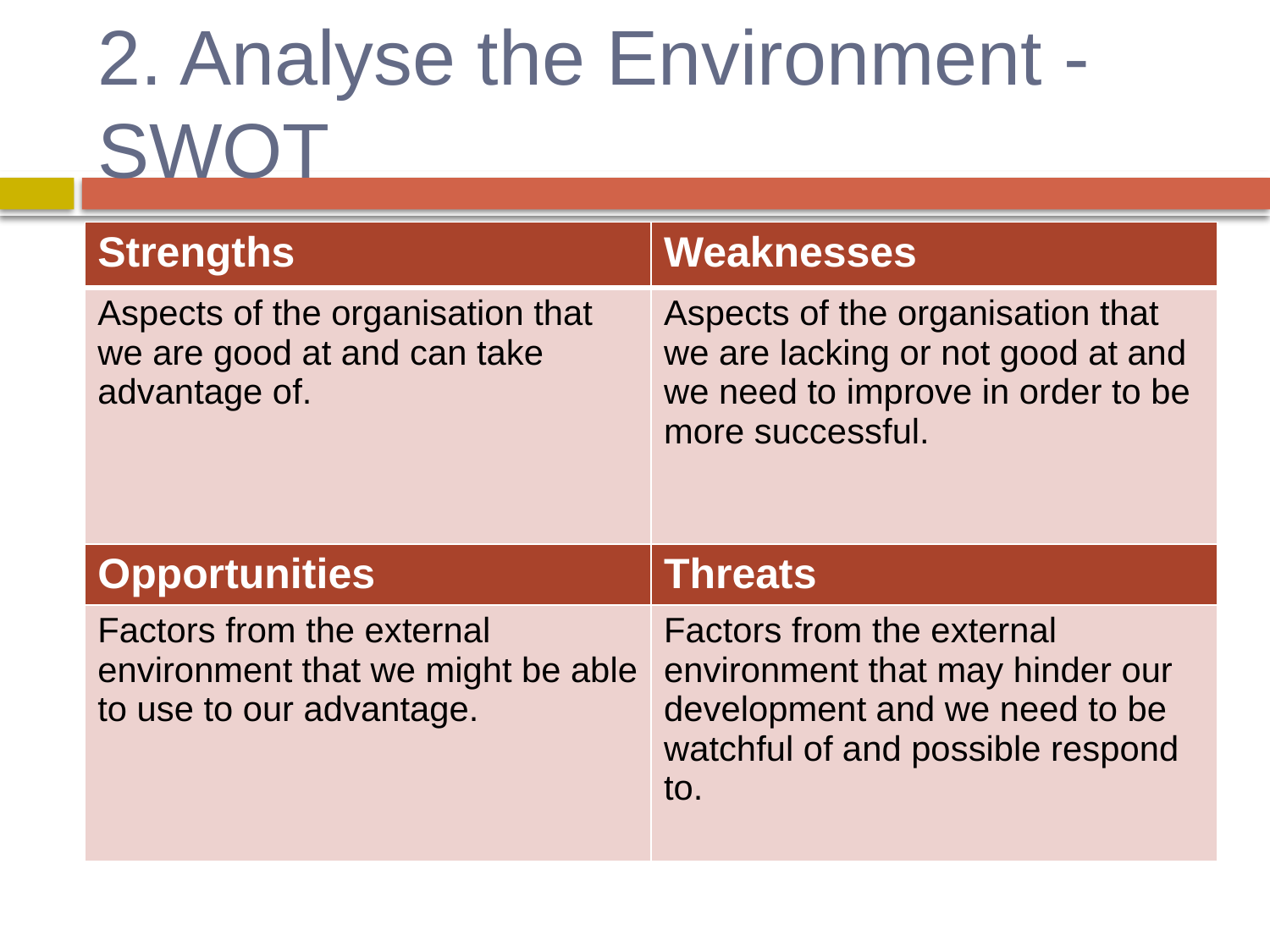

# 2. Analyse the Environment - SWOT
| Strengths | Weaknesses |
| --- | --- |
| Aspects of the organisation that we are good at and can take advantage of. | Aspects of the organisation that we are lacking or not good at and we need to improve in order to be more successful. |
| Opportunities | Threats |
| Factors from the external environment that we might be able to use to our advantage. | Factors from the external environment that may hinder our development and we need to be watchful of and possible respond to. |